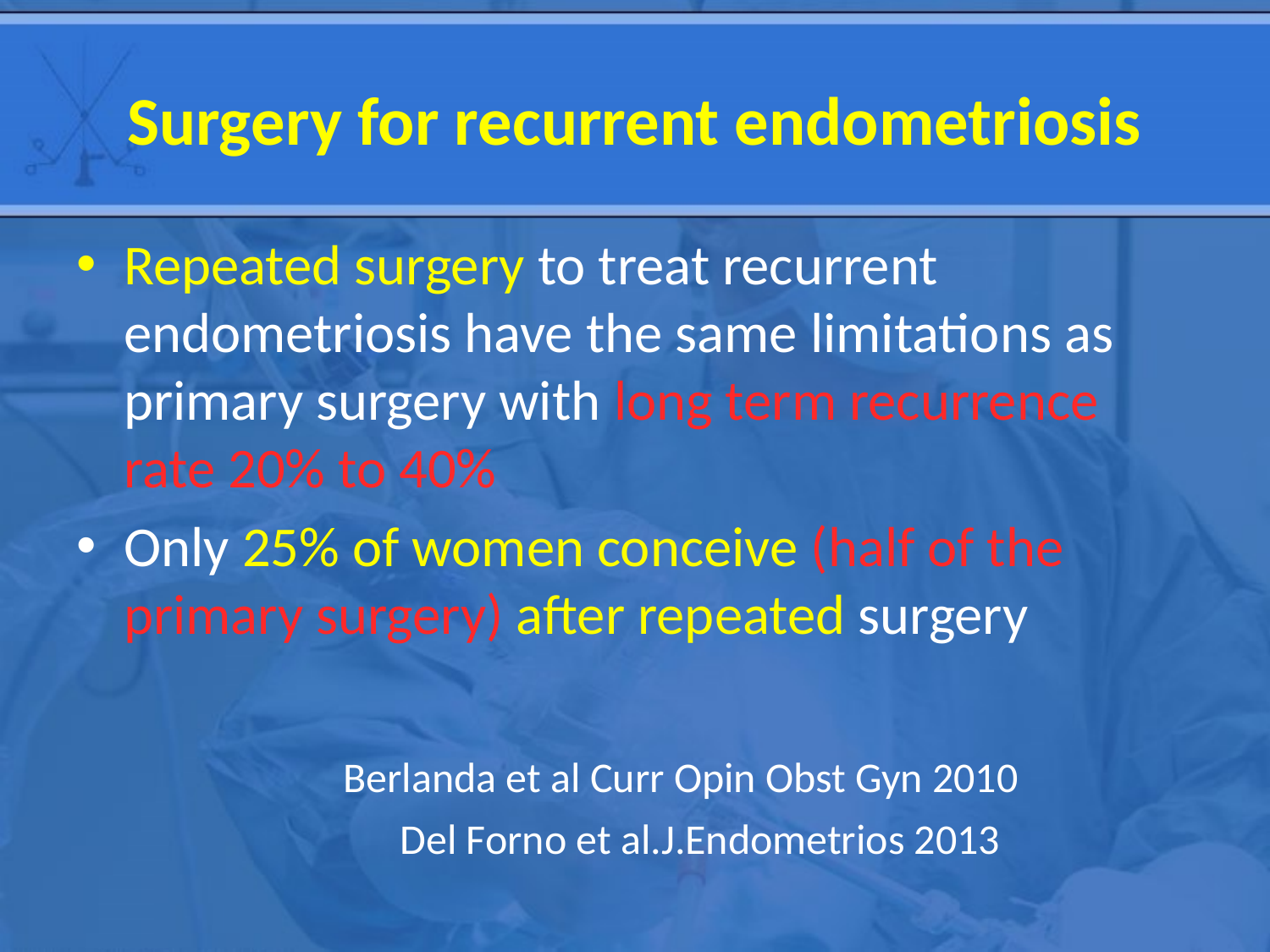

# Surgery for recurrent endometriosis
Repeated surgery to treat recurrent endometriosis have the same limitations as primary surgery with long term recurrence rate 20% to 40%
Only 25% of women conceive (half of the primary surgery) after repeated surgery

                     Berlanda et al Curr Opin Obst Gyn 2010
                                  Del Forno et al.J.Endometrios 2013